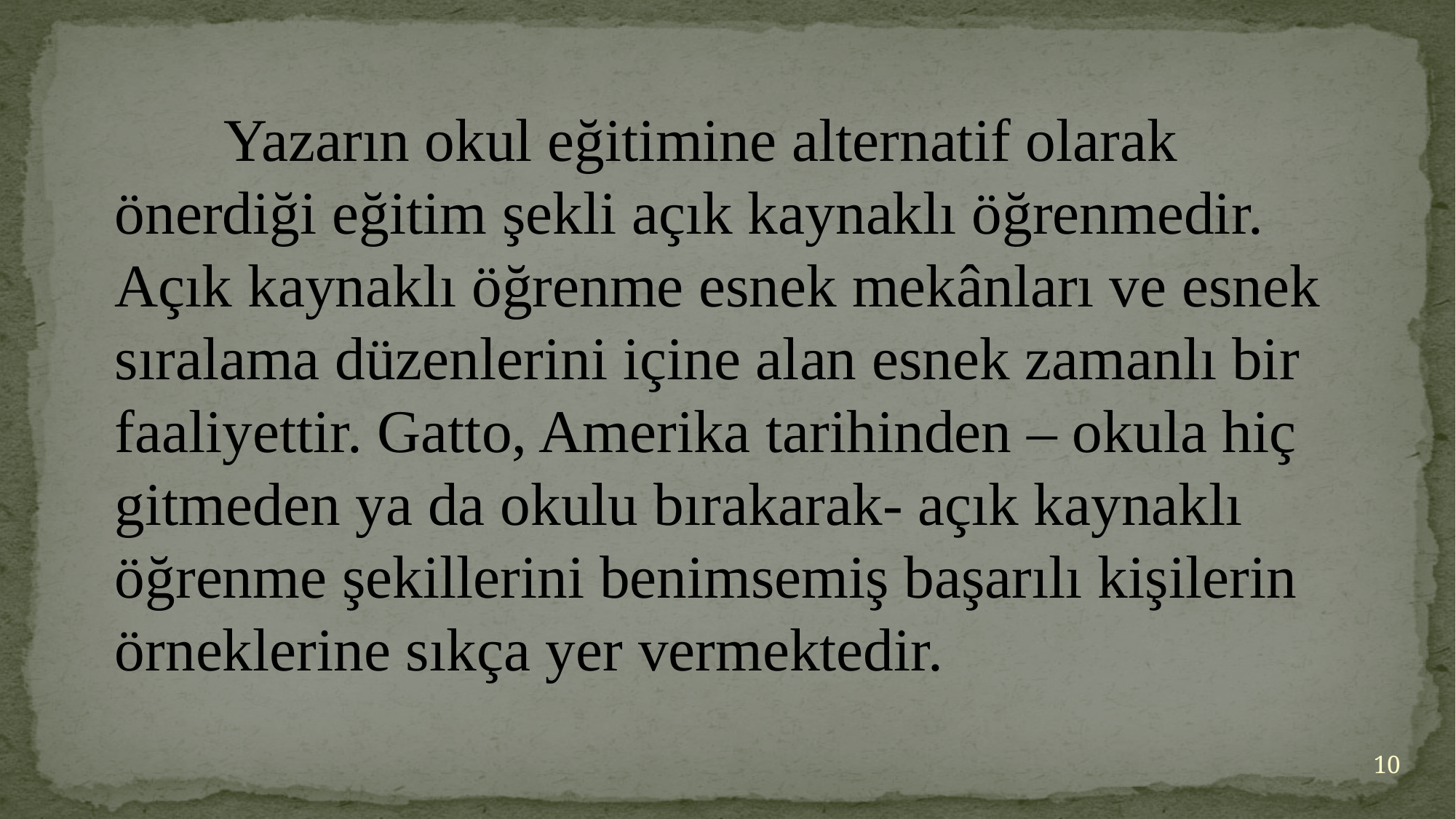

Yazarın okul eğitimine alternatif olarak önerdiği eğitim şekli açık kaynaklı öğrenmedir.
Açık kaynaklı öğrenme esnek mekânları ve esnek sıralama düzenlerini içine alan esnek zamanlı bir faaliyettir. Gatto, Amerika tarihinden – okula hiç gitmeden ya da okulu bırakarak- açık kaynaklı öğrenme şekillerini benimsemiş başarılı kişilerin örneklerine sıkça yer vermektedir.
10